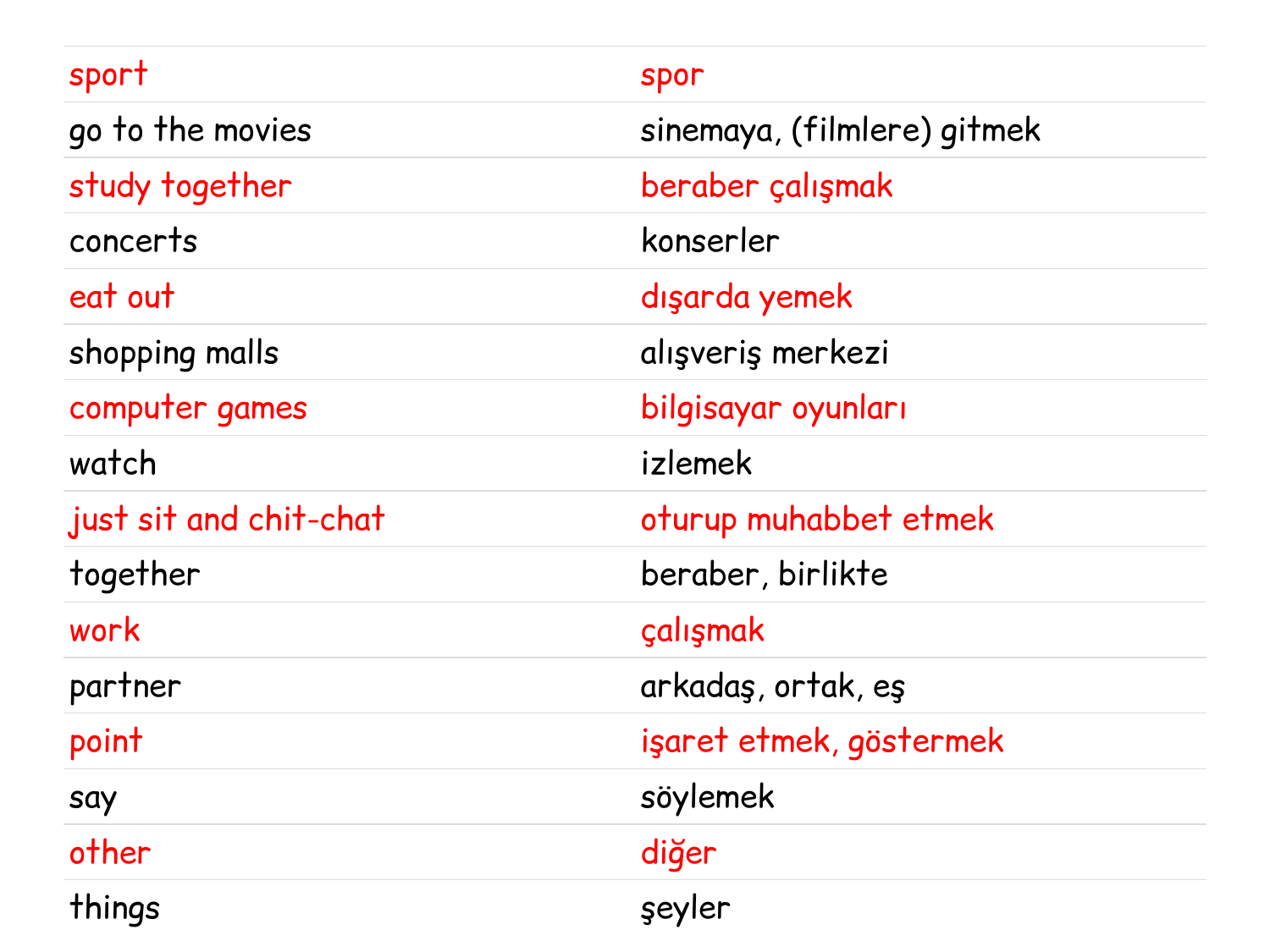

#
| sport | spor |
| --- | --- |
| go to the movies | sinemaya, (filmlere) gitmek |
| study together | beraber çalışmak |
| concerts | konserler |
| eat out | dışarda yemek |
| shopping malls | alışveriş merkezi |
| computer games | bilgisayar oyunları |
| watch | izlemek |
| just sit and chit-chat | oturup muhabbet etmek |
| together | beraber, birlikte |
| work | çalışmak |
| partner | arkadaş, ortak, eş |
| point | işaret etmek, göstermek |
| say | söylemek |
| other | diğer |
| things | şeyler |